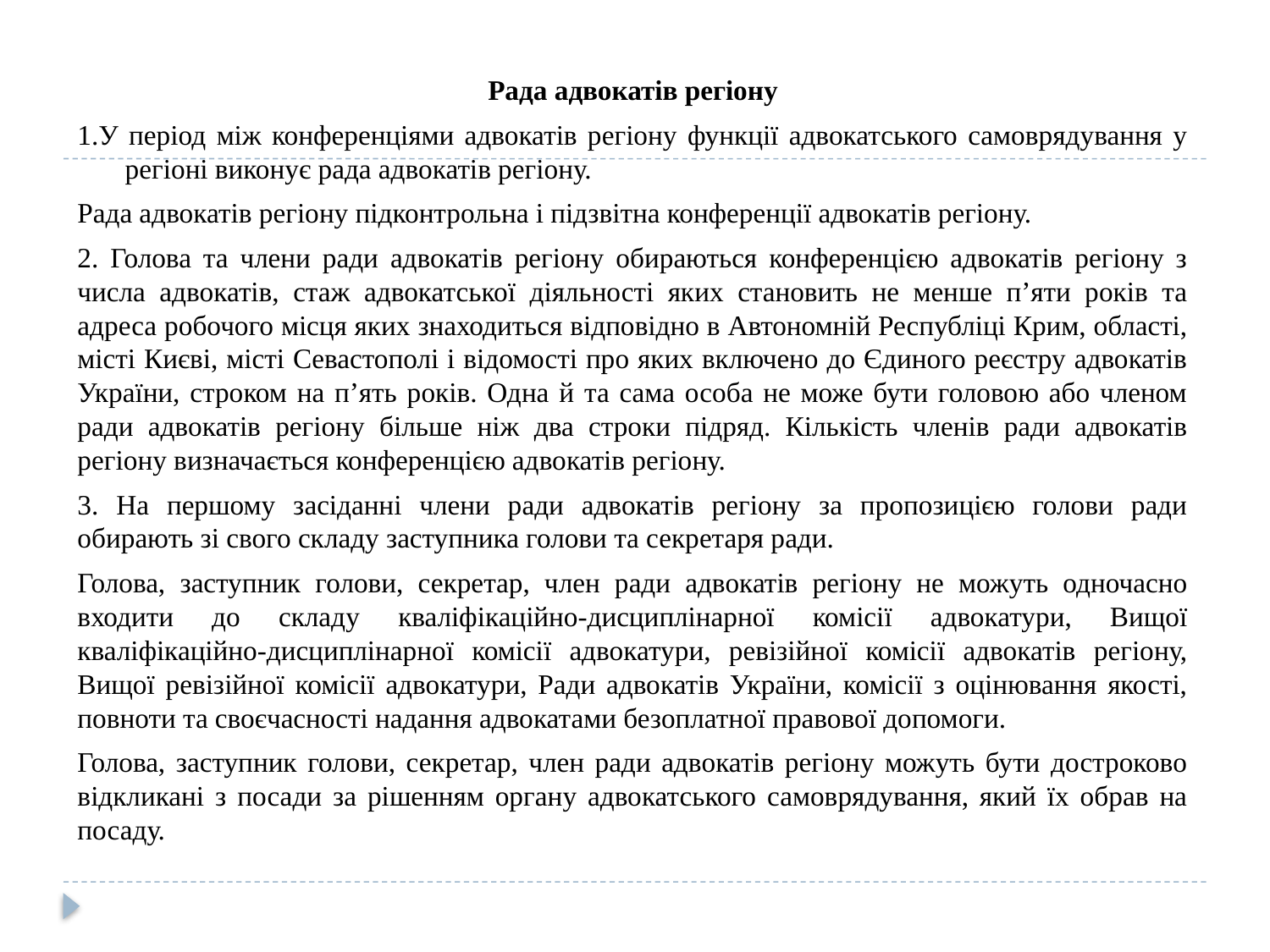

Рада адвокатів регіону
1.У період між конференціями адвокатів регіону функції адвокатського самоврядування у регіоні виконує рада адвокатів регіону.
Рада адвокатів регіону підконтрольна і підзвітна конференції адвокатів регіону.
2. Голова та члени ради адвокатів регіону обираються конференцією адвокатів регіону з числа адвокатів, стаж адвокатської діяльності яких становить не менше п’яти років та адреса робочого місця яких знаходиться відповідно в Автономній Республіці Крим, області, місті Києві, місті Севастополі і відомості про яких включено до Єдиного реєстру адвокатів України, строком на п’ять років. Одна й та сама особа не може бути головою або членом ради адвокатів регіону більше ніж два строки підряд. Кількість членів ради адвокатів регіону визначається конференцією адвокатів регіону.
3. На першому засіданні члени ради адвокатів регіону за пропозицією голови ради обирають зі свого складу заступника голови та секретаря ради.
Голова, заступник голови, секретар, член ради адвокатів регіону не можуть одночасно входити до складу кваліфікаційно-дисциплінарної комісії адвокатури, Вищої кваліфікаційно-дисциплінарної комісії адвокатури, ревізійної комісії адвокатів регіону, Вищої ревізійної комісії адвокатури, Ради адвокатів України, комісії з оцінювання якості, повноти та своєчасності надання адвокатами безоплатної правової допомоги.
Голова, заступник голови, секретар, член ради адвокатів регіону можуть бути достроково відкликані з посади за рішенням органу адвокатського самоврядування, який їх обрав на посаду.